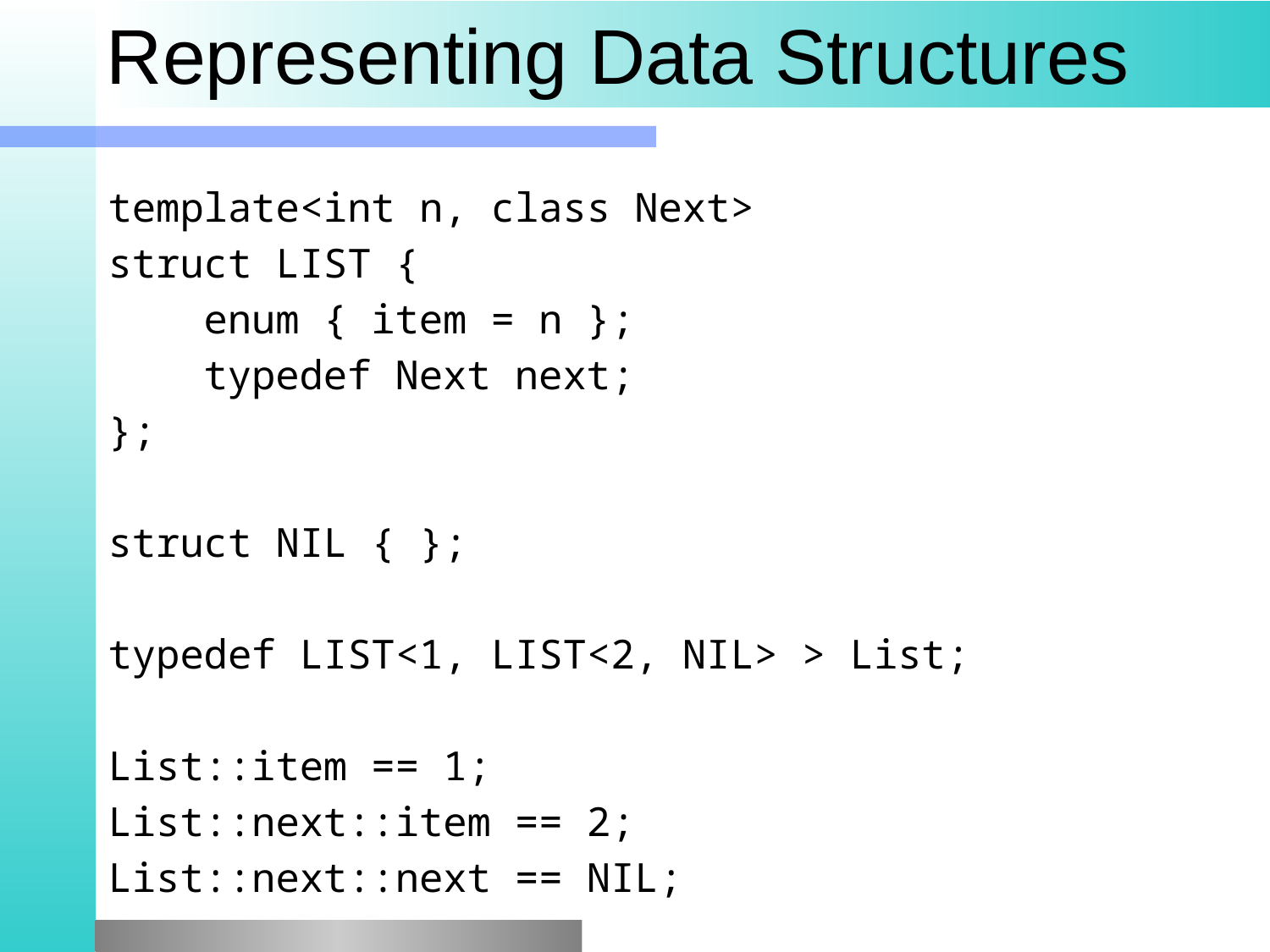

# Representing Data Structures
template<int n, class Next>
struct LIST {
    enum { item = n };
    typedef Next next;
};

struct NIL { };

typedef LIST<1, LIST<2, NIL> > List;

List::item == 1;
List::next::item == 2;
List::next::next == NIL;